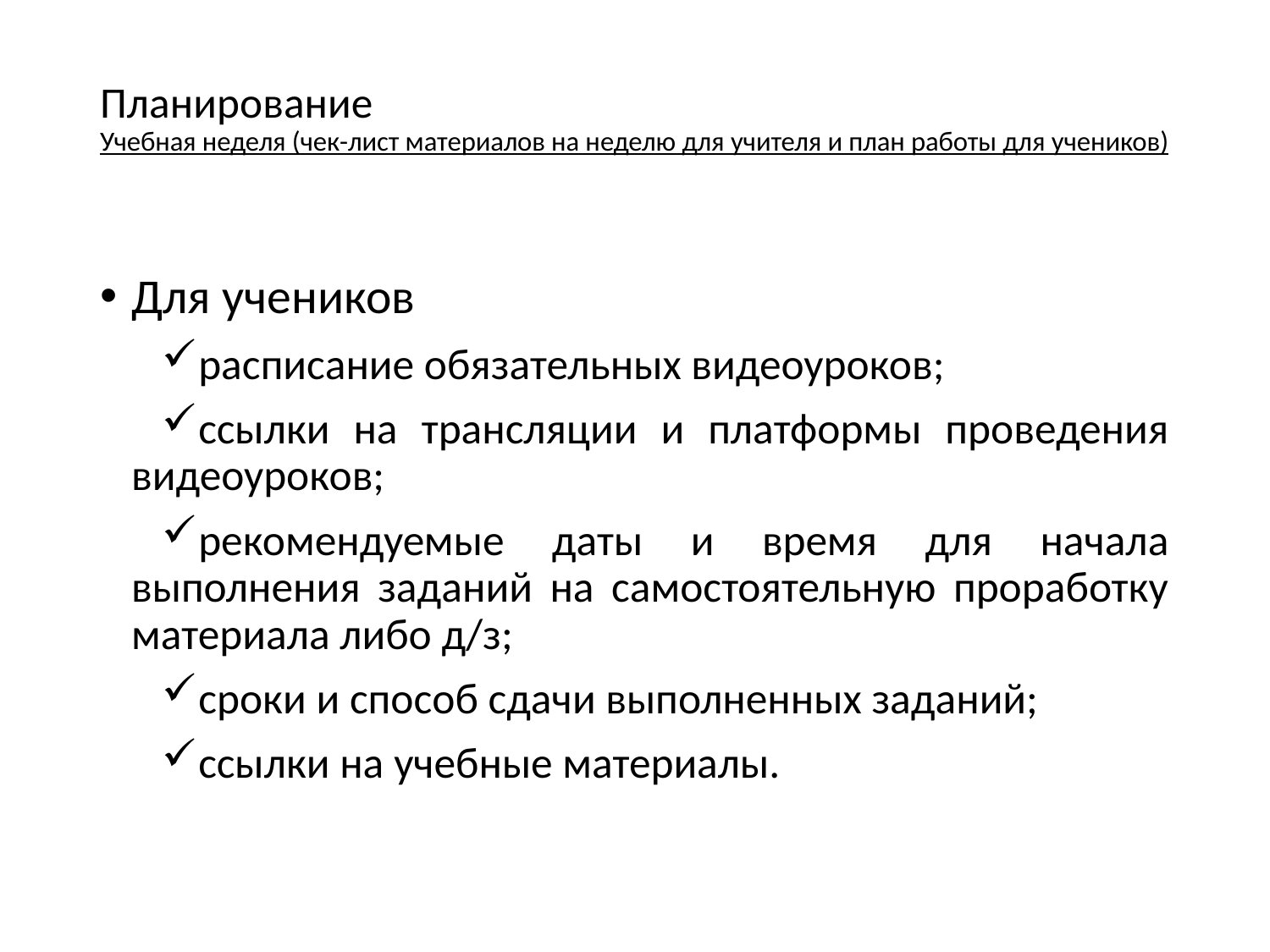

# Планирование Учебная неделя (чек-лист материалов на неделю для учителя и план работы для учеников)
Для учеников
расписание обязательных видеоуроков;
ссылки на трансляции и платформы проведения видеоуроков;
рекомендуемые даты и время для начала выполнения заданий на самостоятельную проработку материала либо д/з;
сроки и способ сдачи выполненных заданий;
ссылки на учебные материалы.